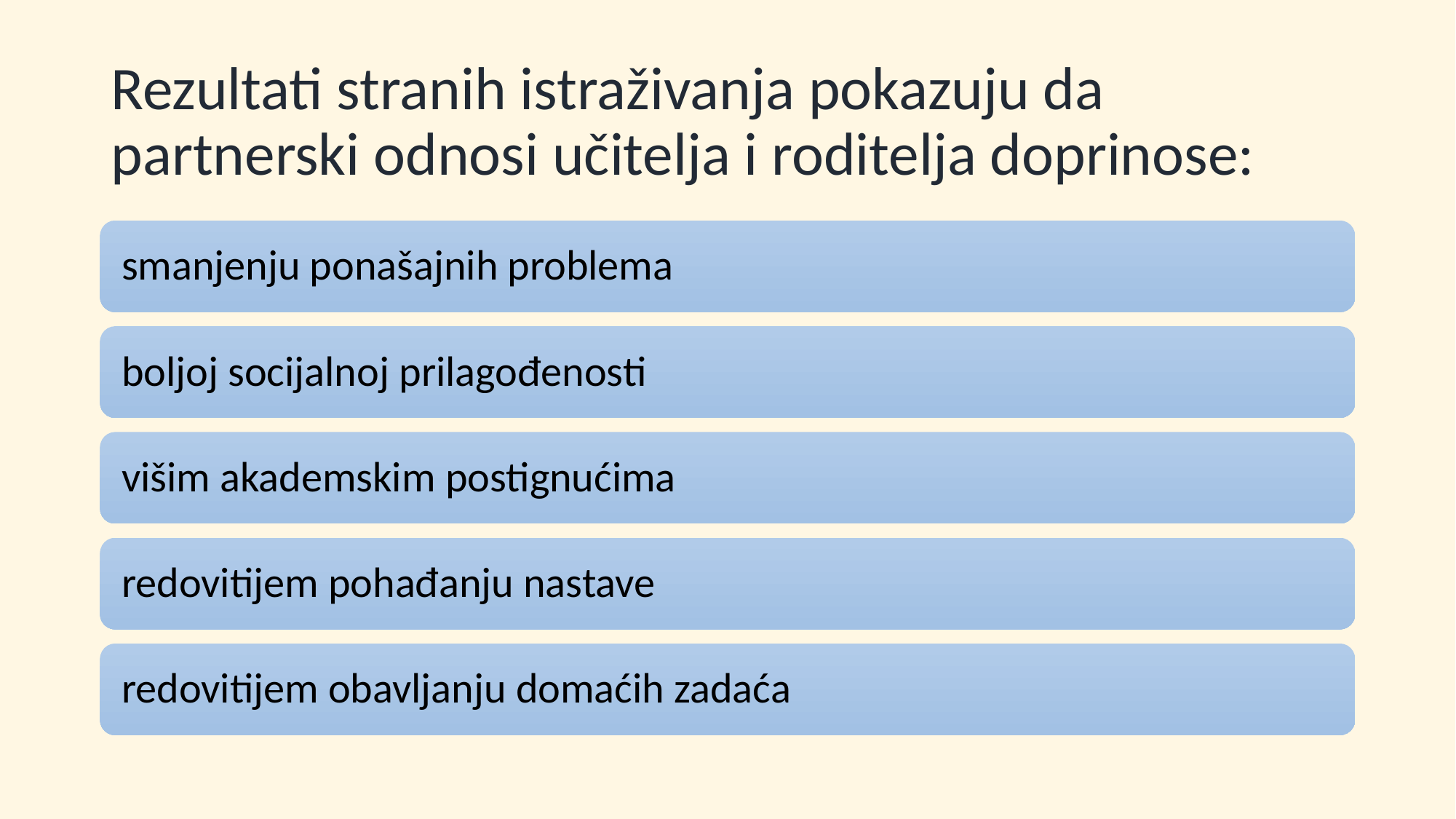

# Rezultati stranih istraživanja pokazuju da partnerski odnosi učitelja i roditelja doprinose:
smanjenju ponašajnih problema
boljoj socijalnoj prilagođenosti
višim akademskim postignućima
redovitijem pohađanju nastave
redovitijem obavljanju domaćih zadaća